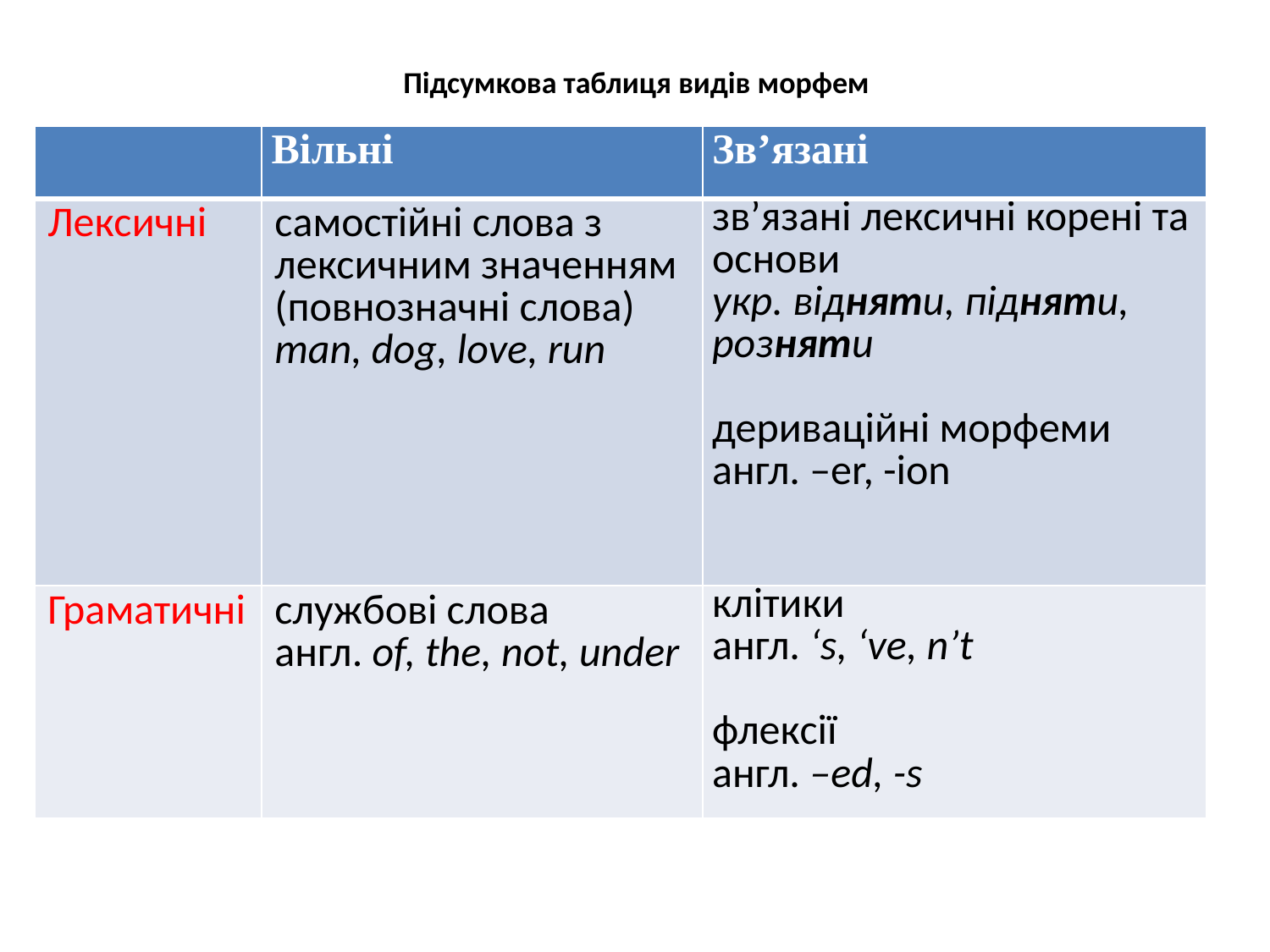

# Підсумкова таблиця видів морфем
|  | Вільні | Зв’язані |
| --- | --- | --- |
| Лексичні | самостійні слова з лексичним значенням (повнозначні слова) man, dog, love, run | зв’язані лексичні корені та основи укр. відняти, підняти, розняти дериваційні морфеми англ. –er, -ion |
| Граматичні | службові слова англ. of, the, not, under | клітики англ. ‘s, ‘ve, n’t флексії англ. –ed, -s |